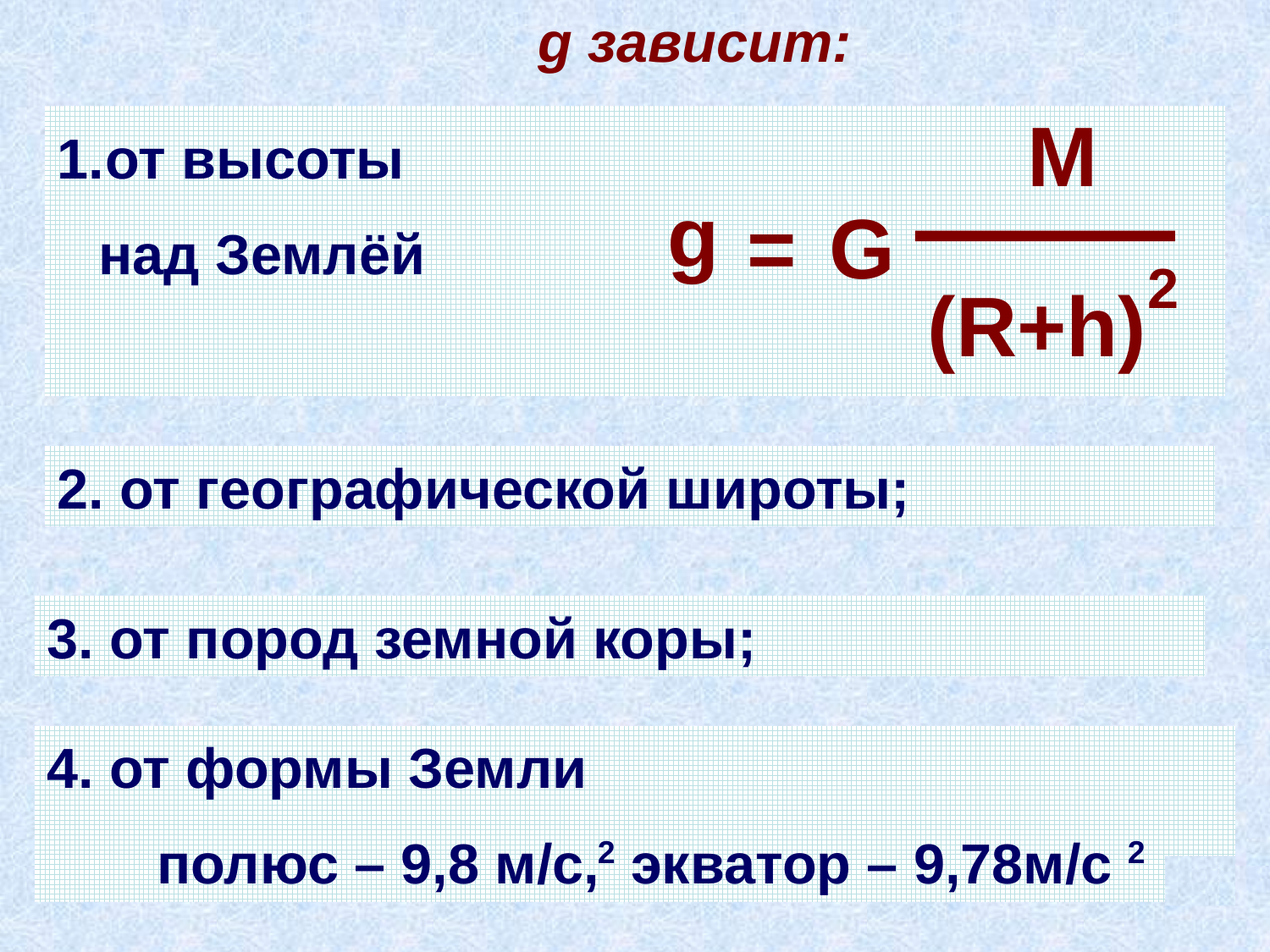

g зависит:
М
= G
g

2
(R+h)

от высоты
над Землёй
2. от географической широты;
3. от пород земной коры;
4. от формы Земли
полюс – 9,8 м/с,  экватор – 9,78м/с
2
2